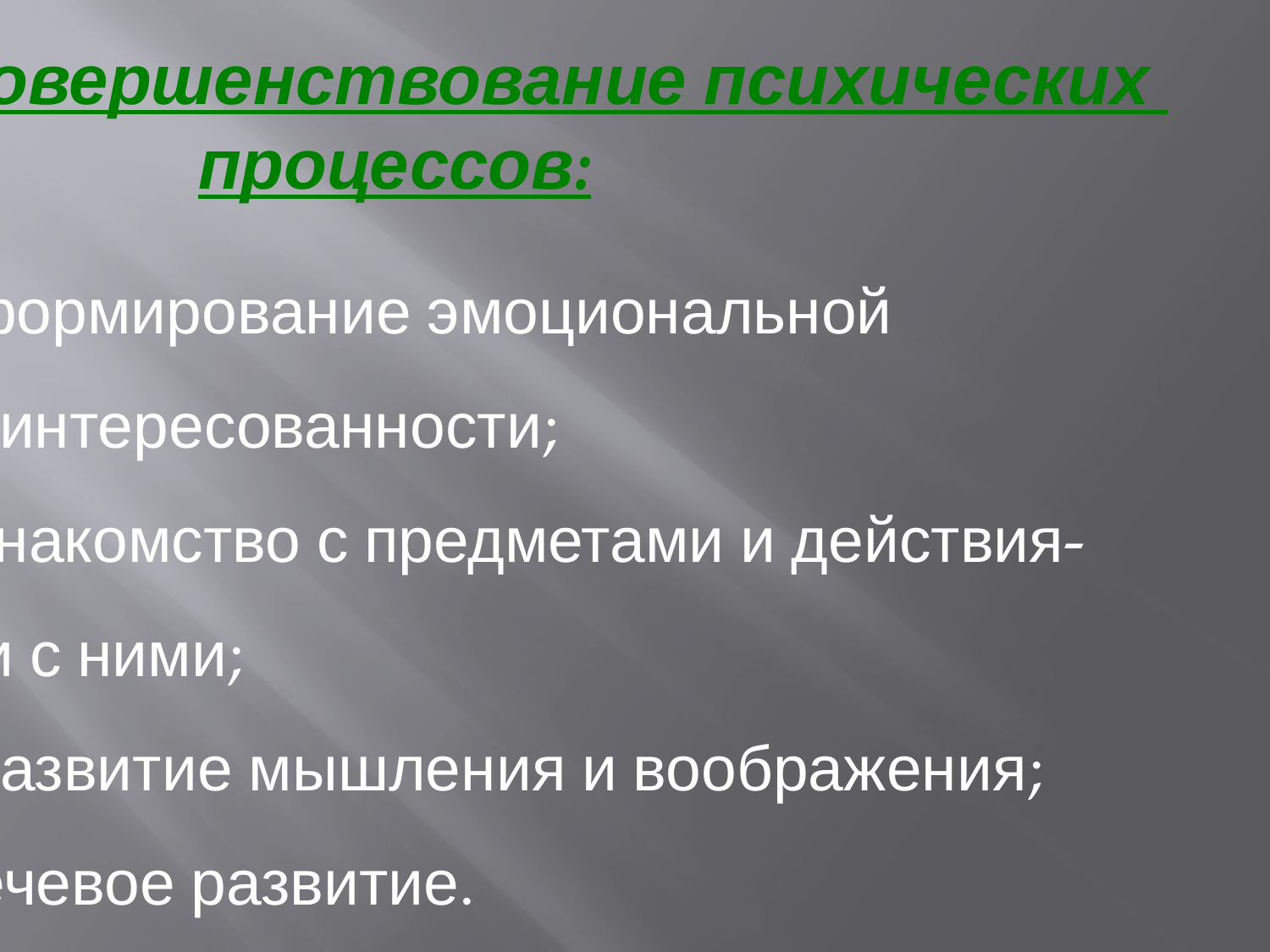

Совершенствование психических
               процессов:

формирование эмоциональной
заинтересованности;
знакомство с предметами и действия-
ми с ними;
развитие мышления и воображения;
речевое развитие.